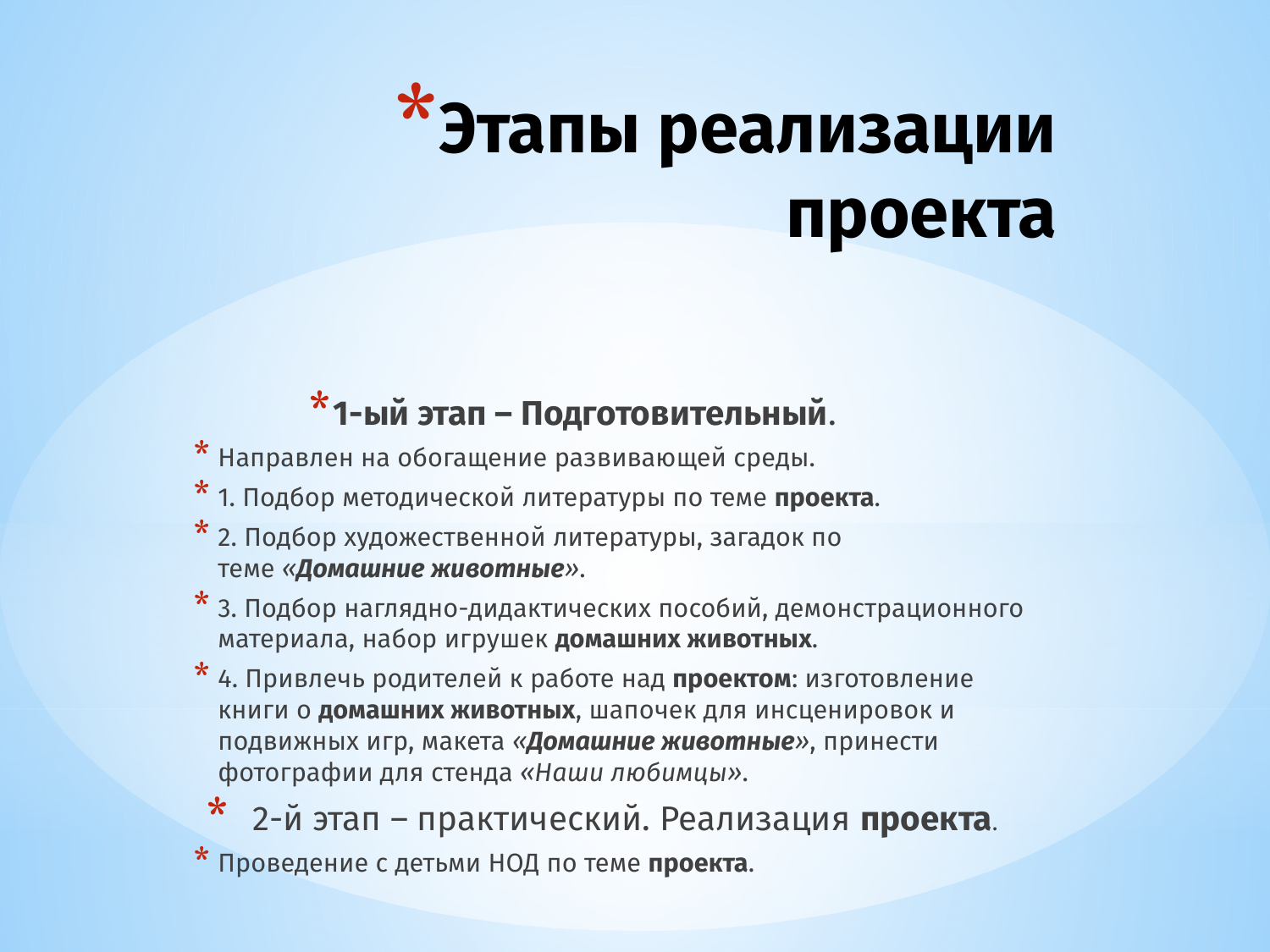

# Этапы реализации проекта

1-ый этап – Подготовительный.
Направлен на обогащение развивающей среды.
1. Подбор методической литературы по теме проекта.
2. Подбор художественной литературы, загадок по теме «Домашние животные».
3. Подбор наглядно-дидактических пособий, демонстрационного материала, набор игрушек домашних животных.
4. Привлечь родителей к работе над проектом: изготовление книги о домашних животных, шапочек для инсценировок и подвижных игр, макета «Домашние животные», принести фотографии для стенда «Наши любимцы».
2-й этап – практический. Реализация проекта.
Проведение с детьми НОД по теме проекта.